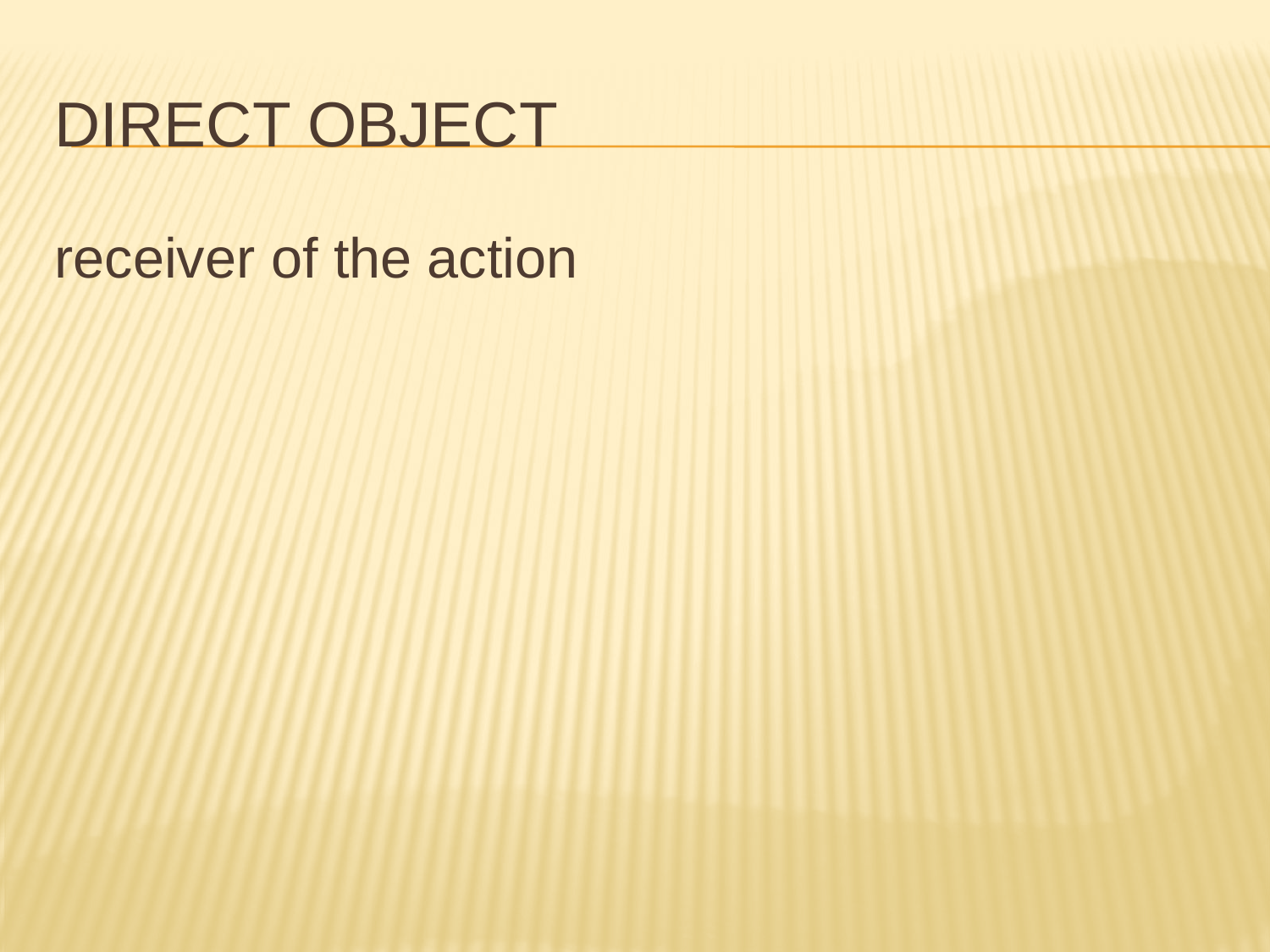

# Direct Object
receiver of the action